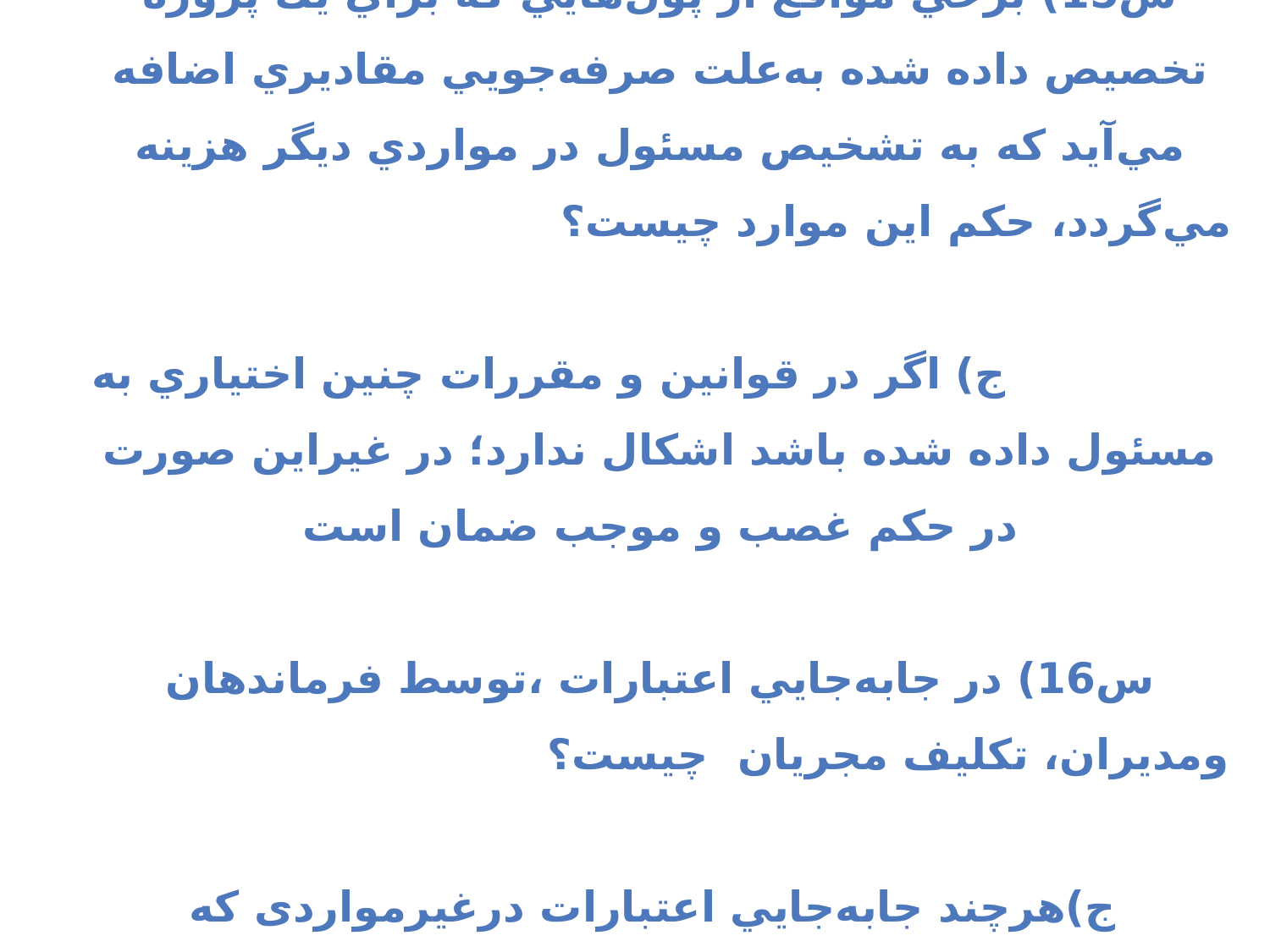

# س15) برخي مواقع از پول‌هايي كه براي يك پروژه تخصيص داده شده به‌علت صرفه‌جويي مقاديري اضافه مي‌آيد كه به تشخيص مسئول در مواردي ديگر هزينه مي‌گردد، حكم اين موارد چيست؟                                                                                                                              ج) اگر در قوانين و مقررات چنين اختياري به مسئول داده شده باشد اشكال ندارد؛ در غيراين صورت در حكم غصب و موجب ضمان است   س16) در جابه‌جايي اعتبارات ،توسط فرماندهان ومدیران، تكليف مجریان  چيست؟ ج)هرچند جابه‌جايي اعتبارات درغیرمواردی که قانوناجزو اختیارات فرماندهان شناخته شده است،جايز نيست ؛امّا وظيفة مجریان در‌صورتي‌كه يقين به تخلّف از مقررات ندارند، اطاعت از دستور فرماندهي است.